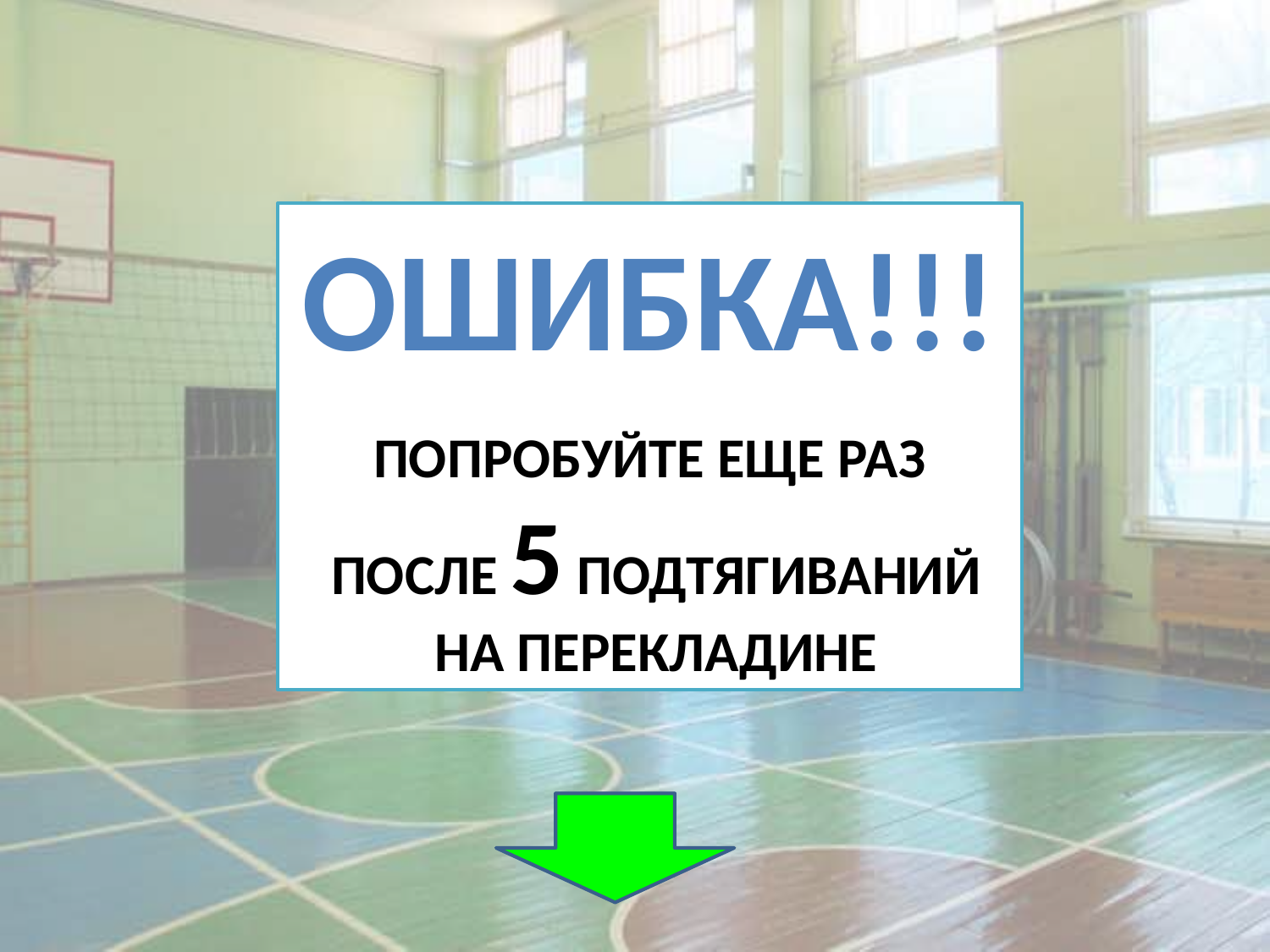

ОШИБКА!!!

Попробуйте еще раз
 после 5 подтягиваний
 на перекладине